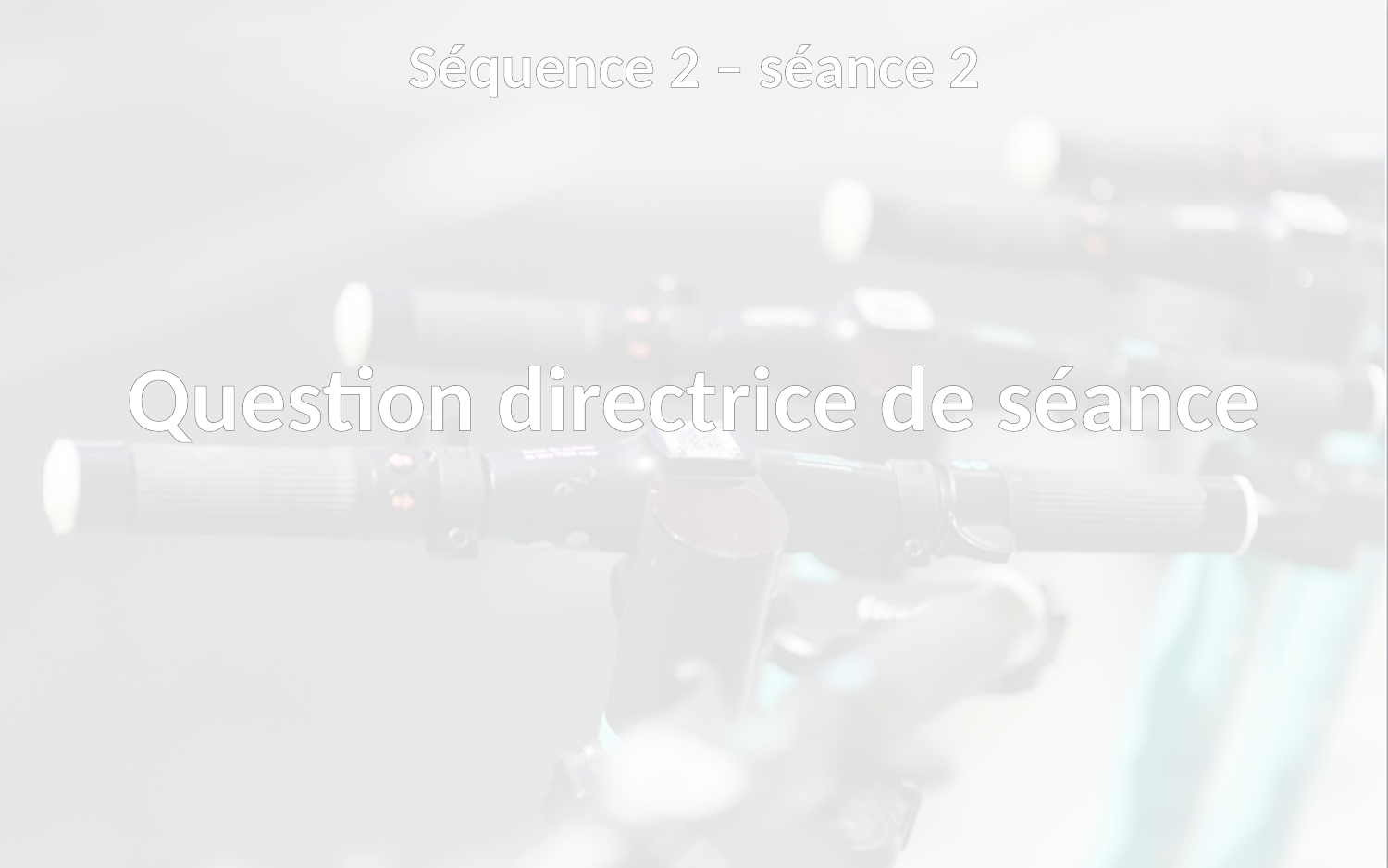

Séquence 2 – séance 2
Question directrice de séance